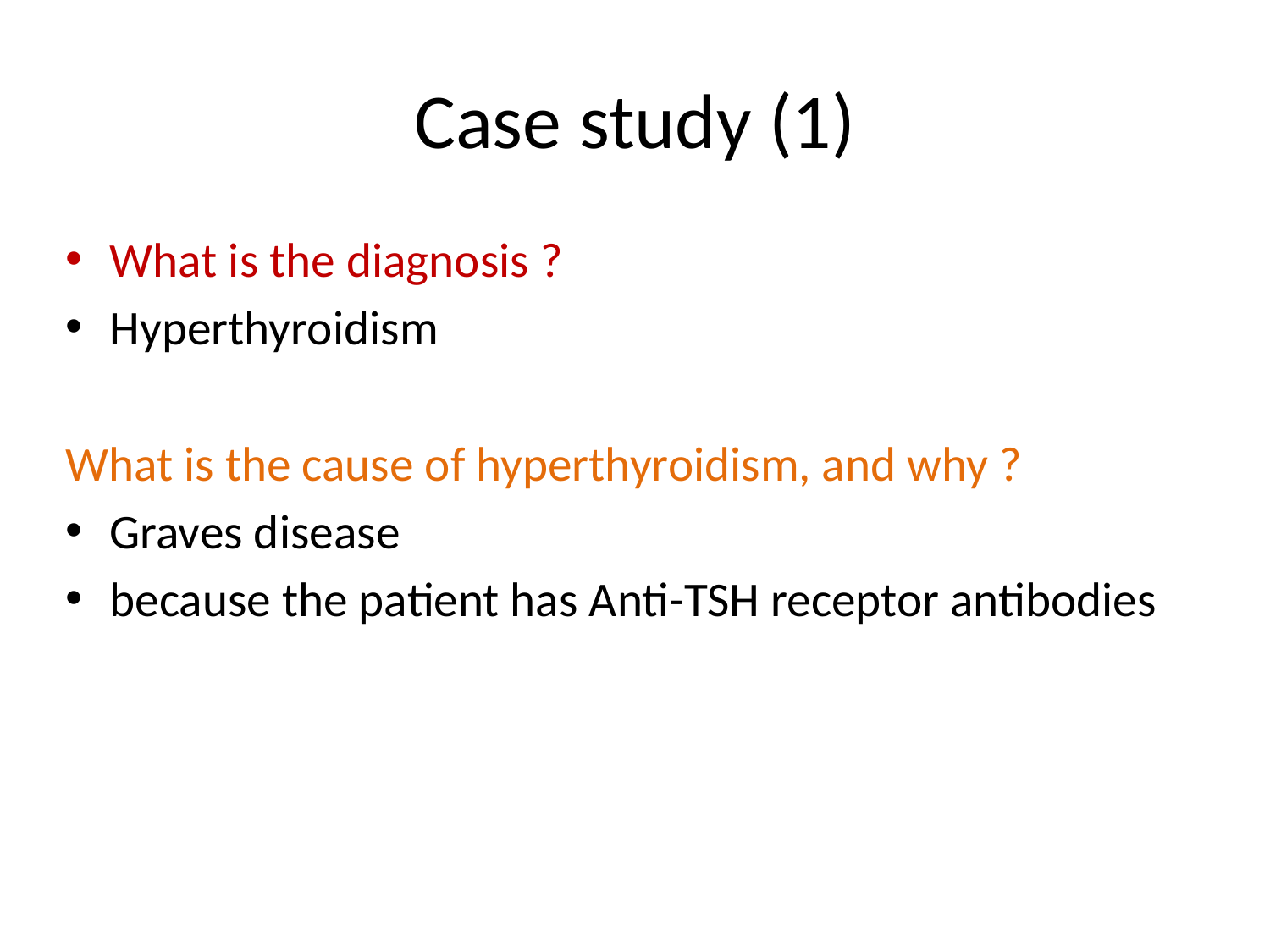

# Case study (1)
What is the diagnosis ?
Hyperthyroidism

What is the cause of hyperthyroidism, and why ?
Graves disease
because the patient has Anti-TSH receptor antibodies